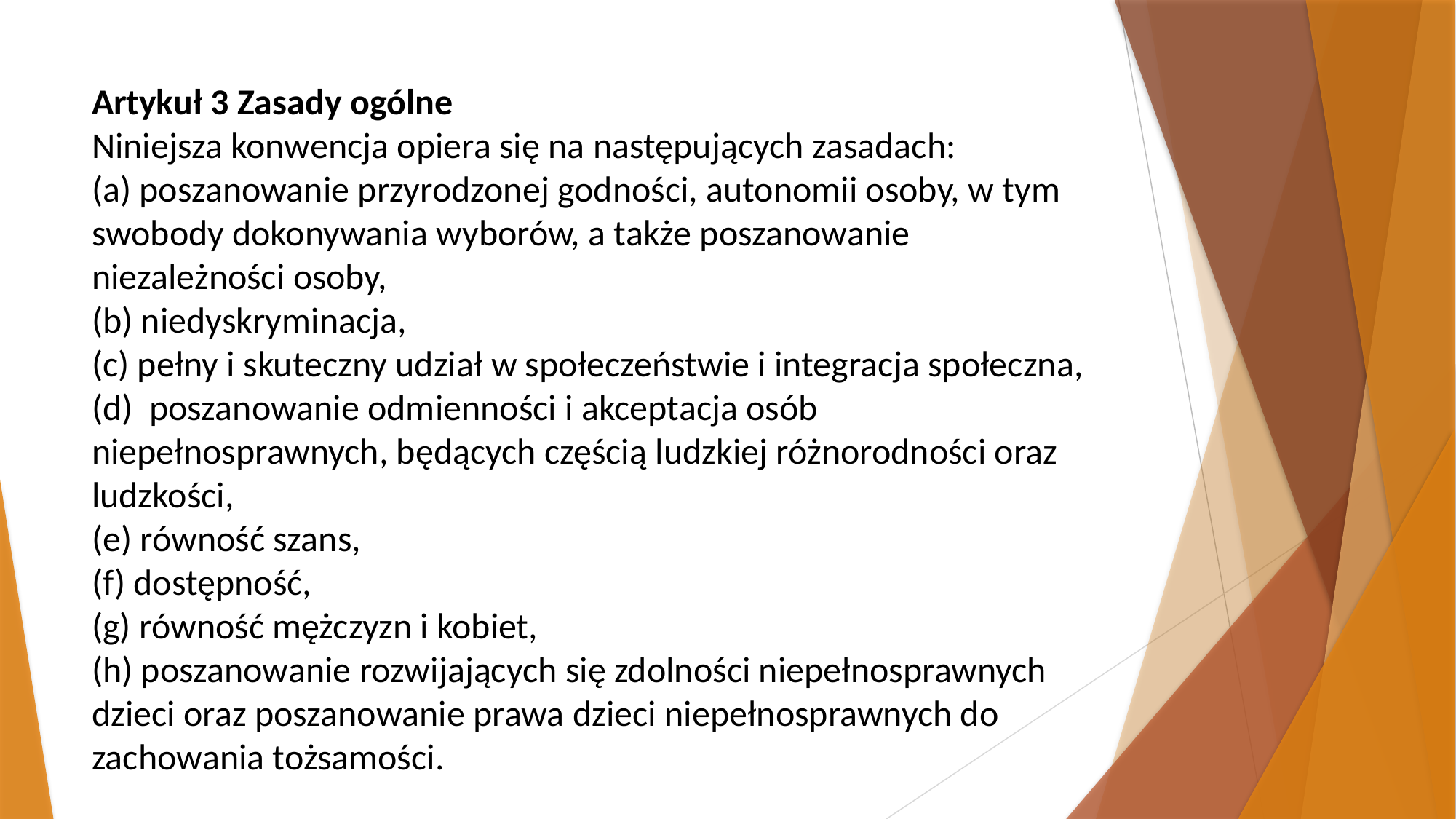

# Artykuł 3 Zasady ogólne Niniejsza konwencja opiera się na następujących zasadach: (a) poszanowanie przyrodzonej godności, autonomii osoby, w tym swobody dokonywania wyborów, a także poszanowanie niezależności osoby, (b) niedyskryminacja, (c) pełny i skuteczny udział w społeczeństwie i integracja społeczna, (d)  poszanowanie odmienności i akceptacja osób niepełnosprawnych, będących częścią ludzkiej różnorodności oraz ludzkości, (e) równość szans, (f) dostępność, (g) równość mężczyzn i kobiet, (h) poszanowanie rozwijających się zdolności niepełnosprawnych dzieci oraz poszanowanie prawa dzieci niepełnosprawnych do zachowania tożsamości.